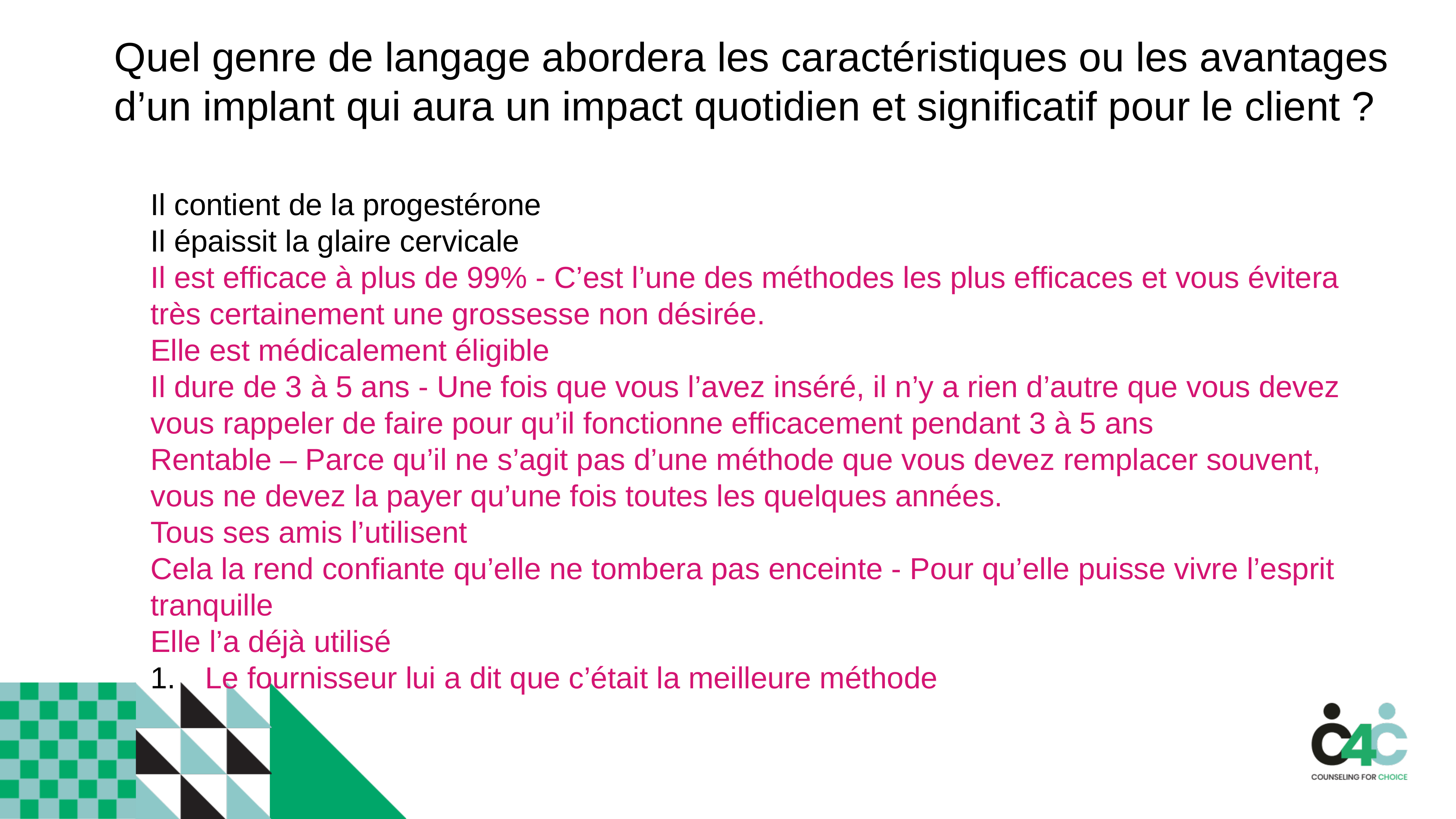

Quel genre de langage abordera les caractéristiques ou les avantages d’un implant qui aura un impact quotidien et significatif pour le client ?
Il contient de la progestérone
Il épaissit la glaire cervicale
Il est efficace à plus de 99% - C’est l’une des méthodes les plus efficaces et vous évitera très certainement une grossesse non désirée.
Elle est médicalement éligible
Il dure de 3 à 5 ans - Une fois que vous l’avez inséré, il n’y a rien d’autre que vous devez vous rappeler de faire pour qu’il fonctionne efficacement pendant 3 à 5 ans
Rentable – Parce qu’il ne s’agit pas d’une méthode que vous devez remplacer souvent, vous ne devez la payer qu’une fois toutes les quelques années.
Tous ses amis l’utilisent
Cela la rend confiante qu’elle ne tombera pas enceinte - Pour qu’elle puisse vivre l’esprit tranquille
Elle l’a déjà utilisé
Le fournisseur lui a dit que c’était la meilleure méthode